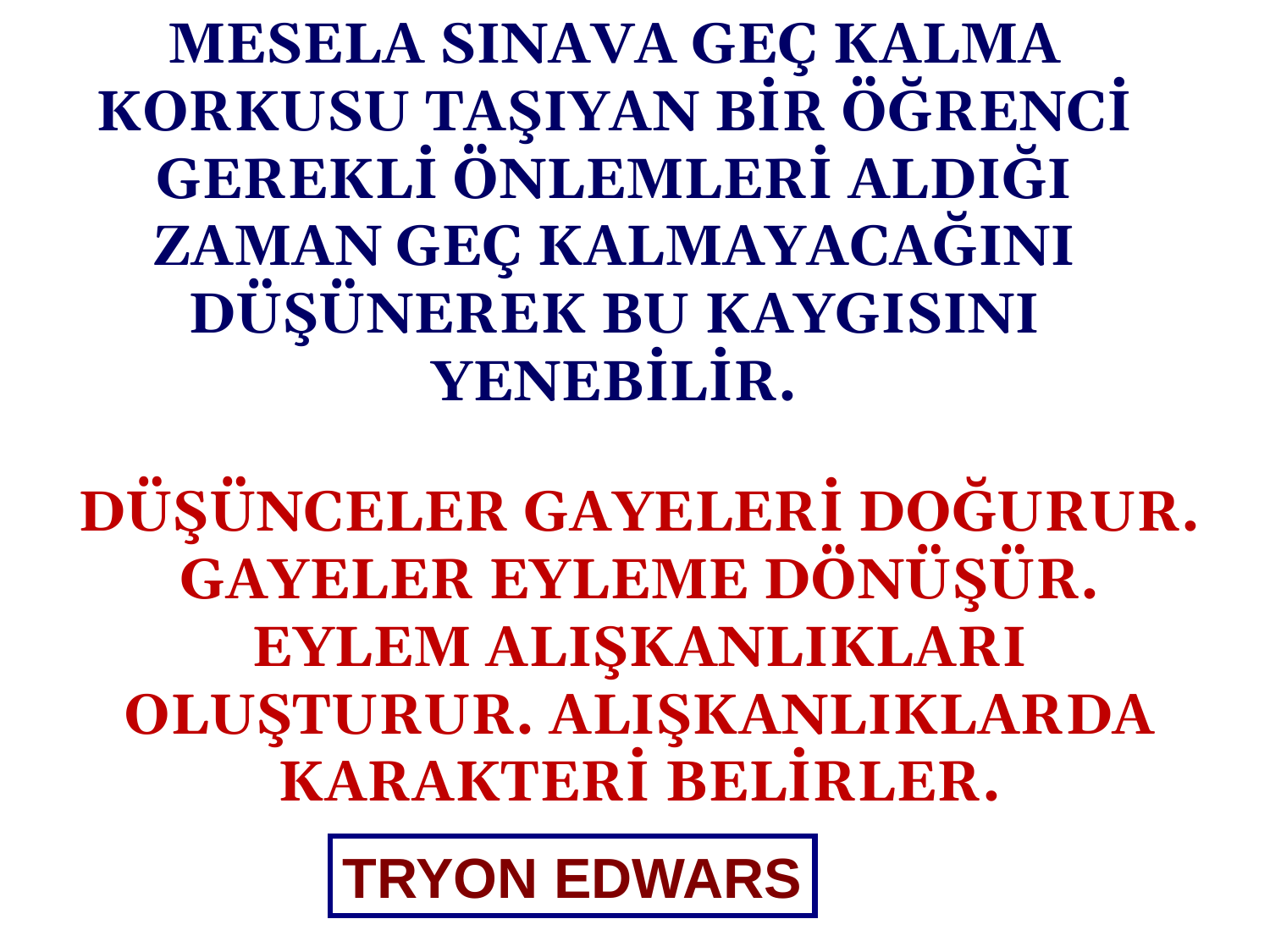

MESELA SINAVA GEÇ KALMA KORKUSU TAŞIYAN BİR ÖĞRENCİ GEREKLİ ÖNLEMLERİ ALDIĞI ZAMAN GEÇ KALMAYACAĞINI DÜŞÜNEREK BU KAYGISINI YENEBİLİR.
DÜŞÜNCELER GAYELERİ DOĞURUR. GAYELER EYLEME DÖNÜŞÜR. EYLEM ALIŞKANLIKLARI OLUŞTURUR. ALIŞKANLIKLARDA KARAKTERİ BELİRLER.
TRYON EDWARS